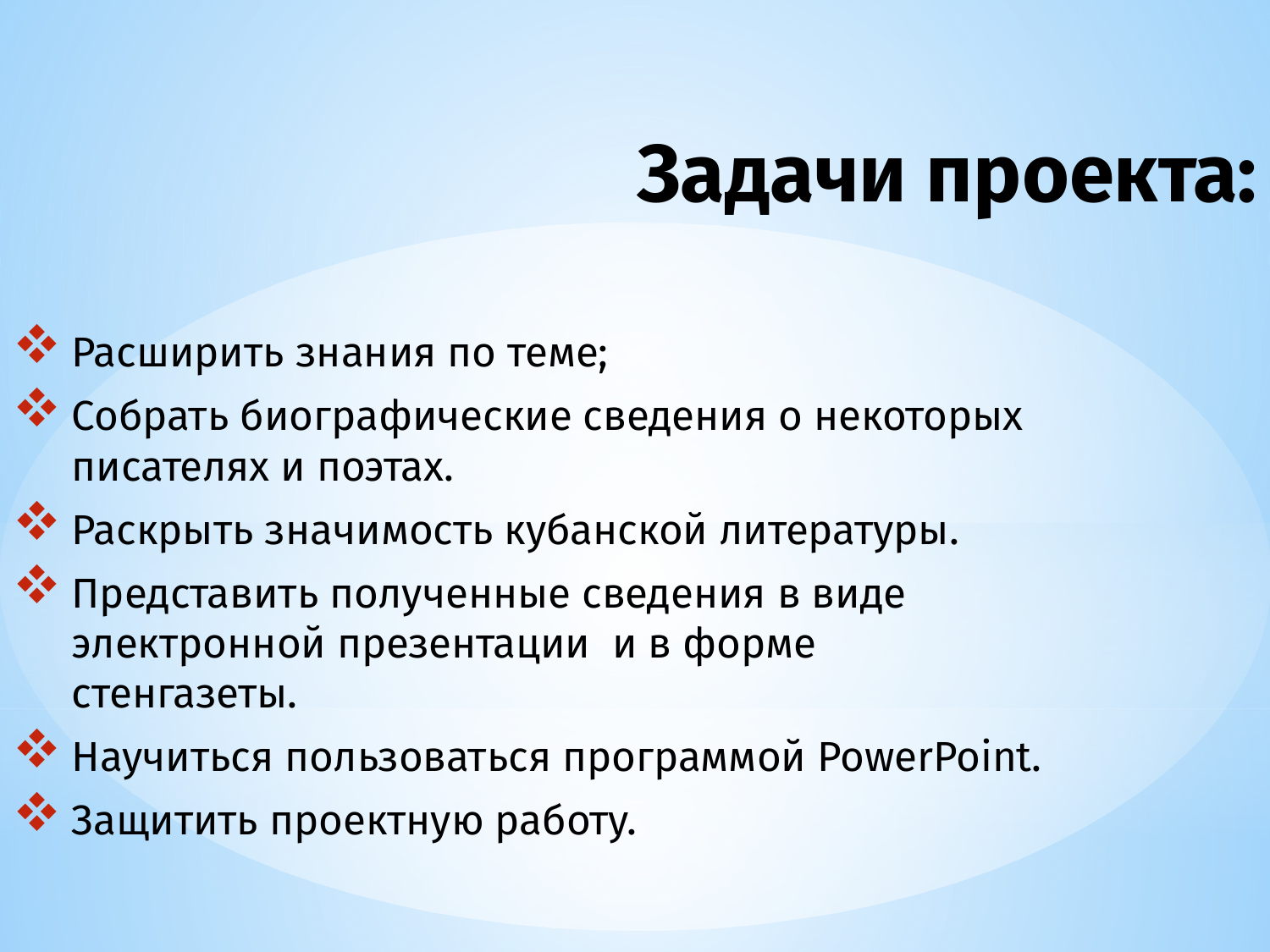

Задачи проекта:

Расширить знания по теме;
Собрать биографические сведения о некоторых писателях и поэтах.
Раскрыть значимость кубанской литературы.
Представить полученные сведения в виде электронной презентации  и в форме стенгазеты.
Научиться пользоваться программой PowerPoint.
Защитить проектную работу.